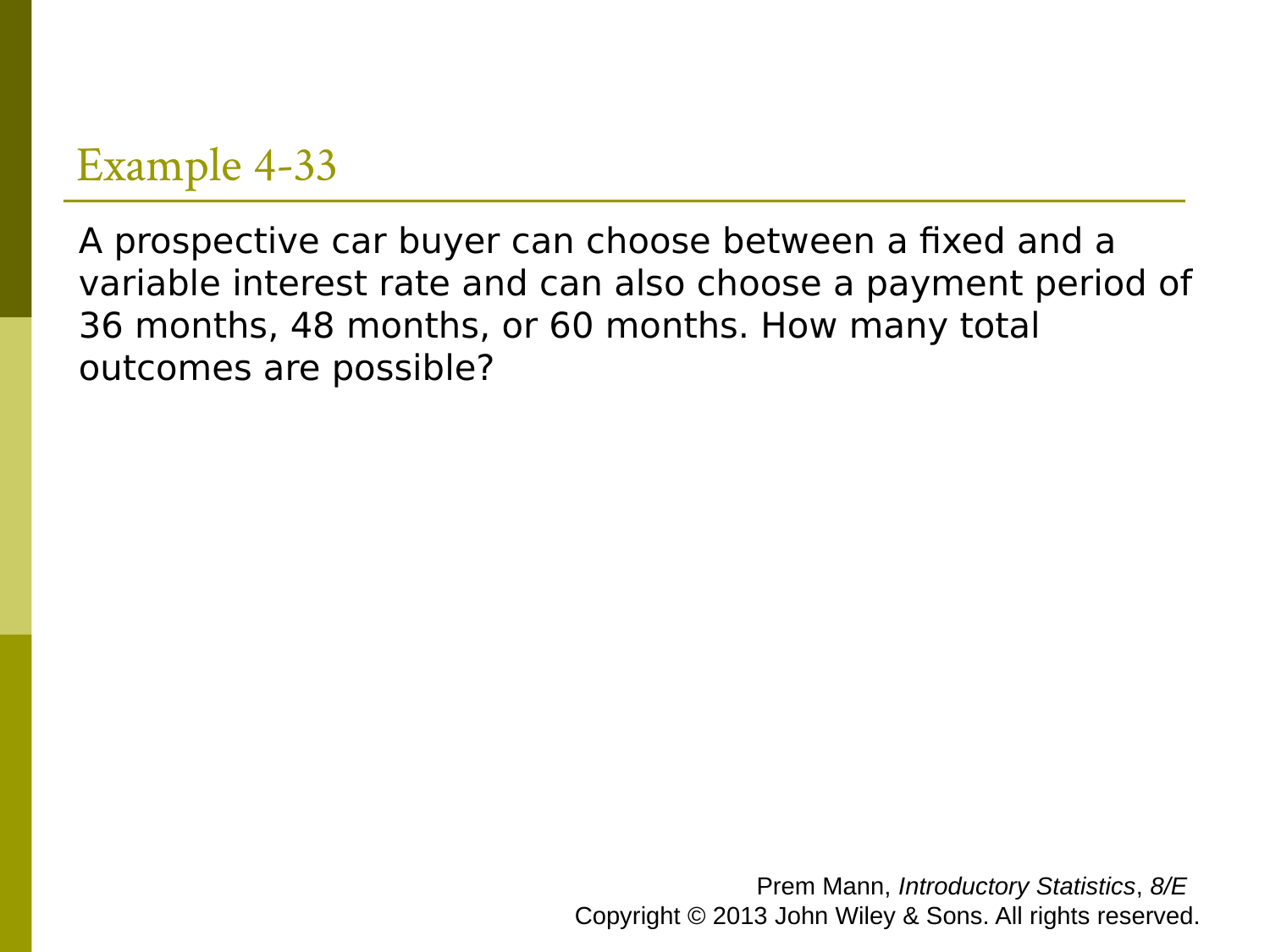

# Example 4-33
A prospective car buyer can choose between a fixed and a variable interest rate and can also choose a payment period of 36 months, 48 months, or 60 months. How many total outcomes are possible?
                          Prem Mann, Introductory Statistics, 8/E Copyright © 2013 John Wiley & Sons. All rights reserved.